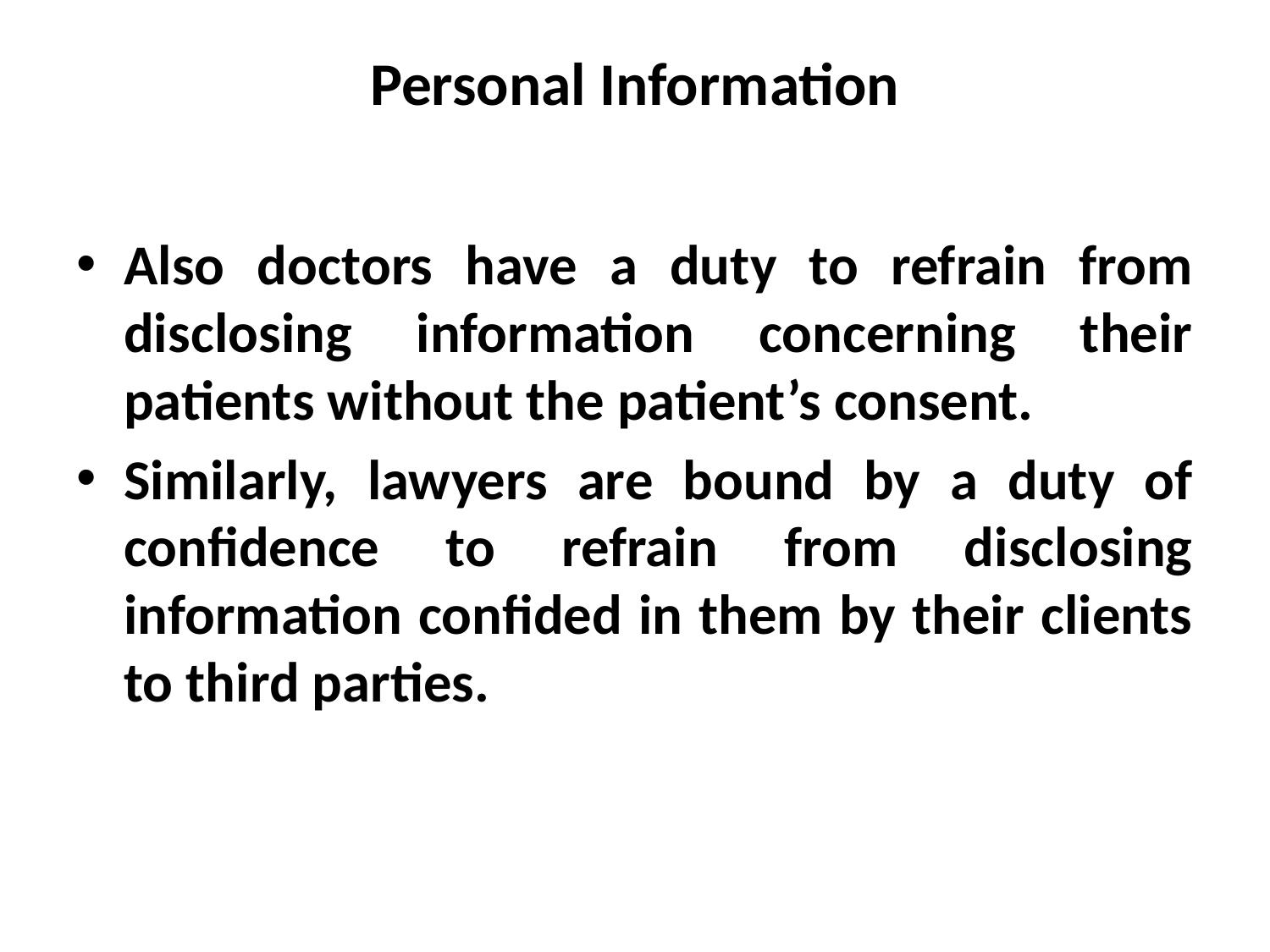

# Personal Information
Also doctors have a duty to refrain from disclosing information concerning their patients without the patient’s consent.
Similarly, lawyers are bound by a duty of confidence to refrain from disclosing information confided in them by their clients to third parties.